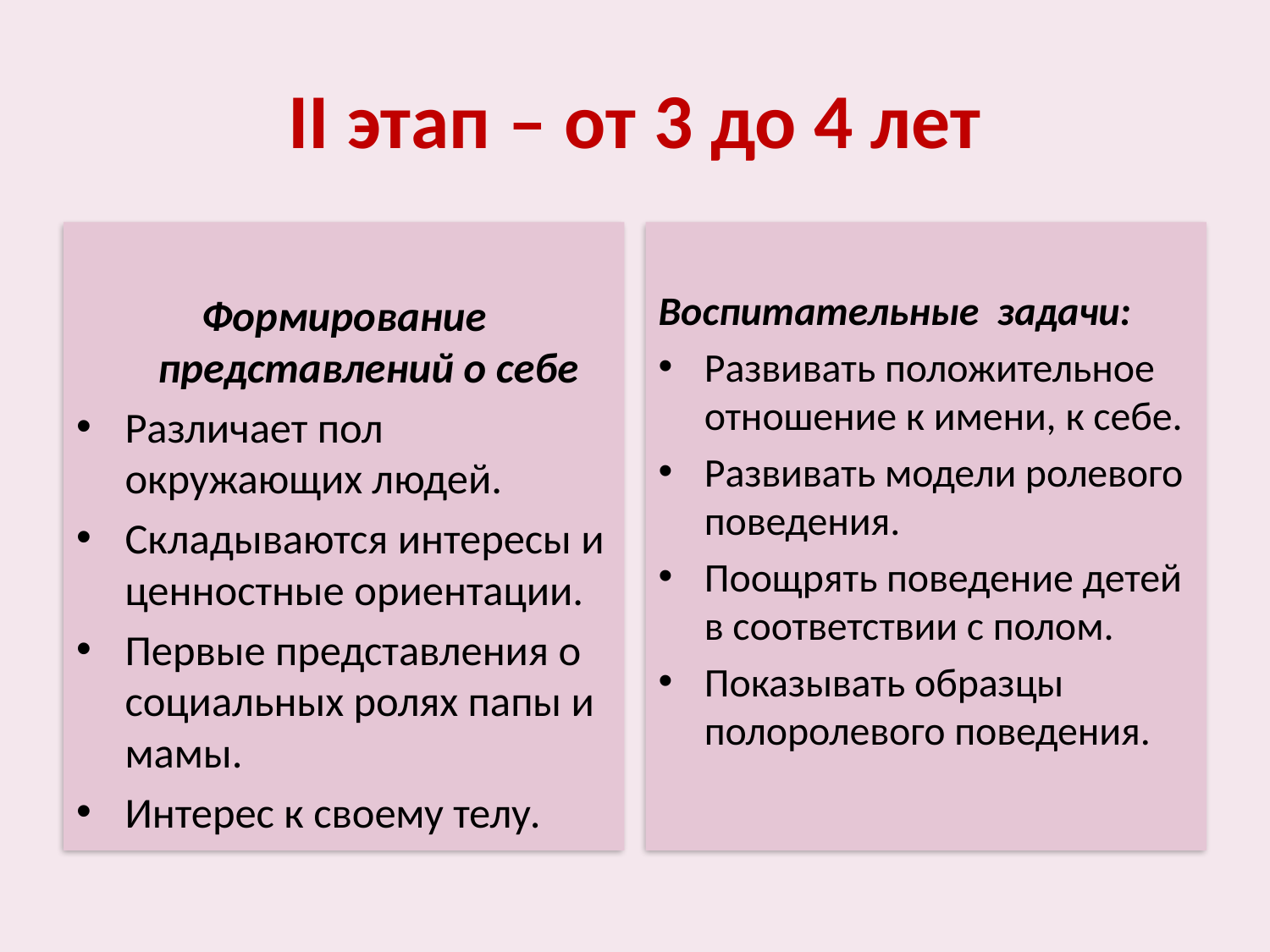

# II этап – от 3 до 4 лет

Формирование представлений о себе
Различает пол окружающих людей.
Складываются интересы и ценностные ориентации.
Первые представления о социальных ролях папы и мамы.
Интерес к своему телу.

Воспитательные  задачи:
Развивать положительное отношение к имени, к себе.
Развивать модели ролевого поведения.
Поощрять поведение детей в соответствии с полом.
Показывать образцы полоролевого поведения.